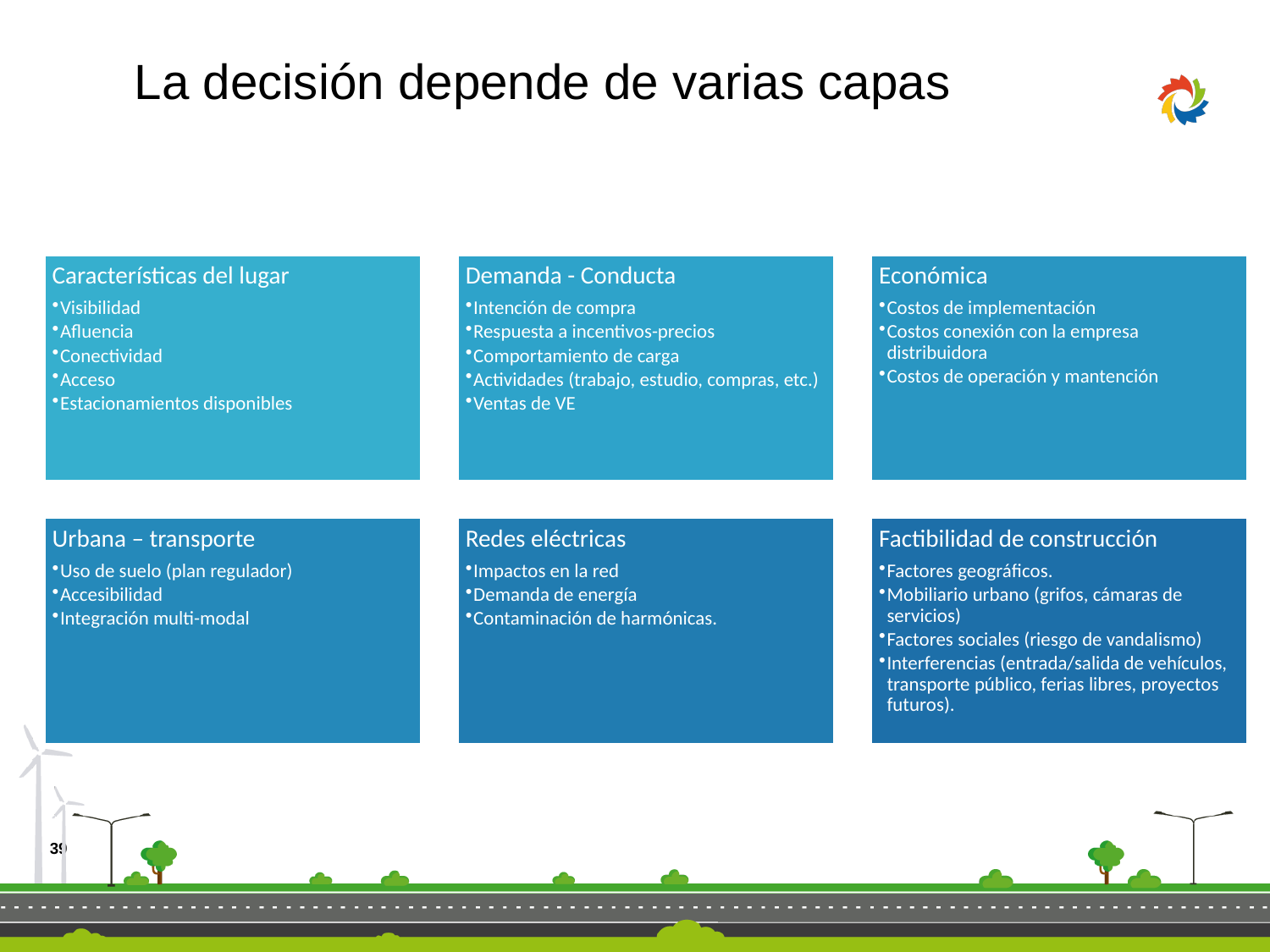

La decisión depende de varias capas
Características del lugar
Visibilidad
Afluencia
Conectividad
Acceso
Estacionamientos disponibles
Demanda - Conducta
Intención de compra
Respuesta a incentivos-precios
Comportamiento de carga
Actividades (trabajo, estudio, compras, etc.)
Ventas de VE
Económica
Costos de implementación
Costos conexión con la empresa distribuidora
Costos de operación y mantención
Urbana – transporte
Uso de suelo (plan regulador)
Accesibilidad
Integración multi-modal
Redes eléctricas
Impactos en la red
Demanda de energía
Contaminación de harmónicas.
Factibilidad de construcción
Factores geográficos.
Mobiliario urbano (grifos, cámaras de servicios)
Factores sociales (riesgo de vandalismo)
Interferencias (entrada/salida de vehículos, transporte público, ferias libres, proyectos futuros).